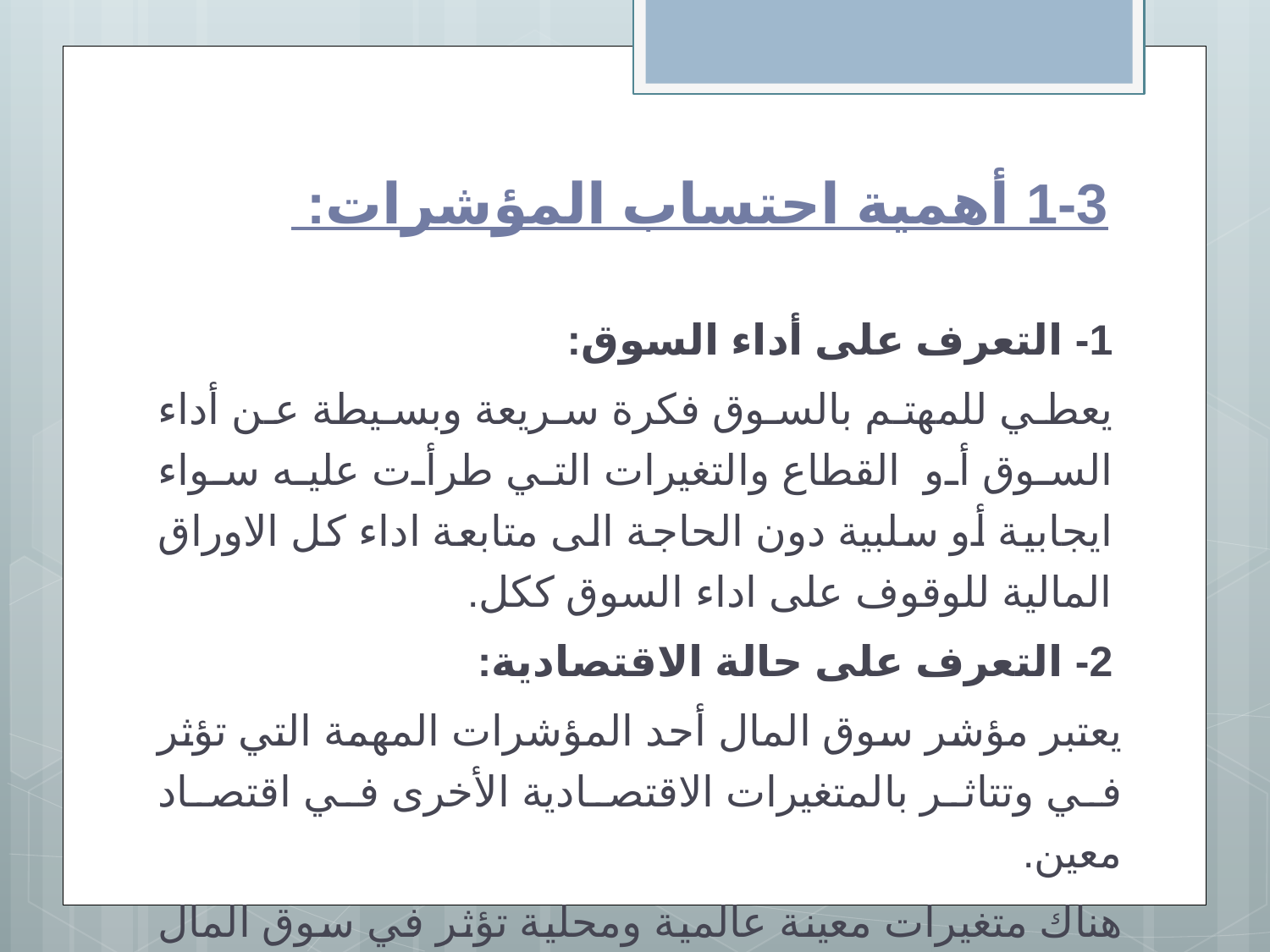

# 1-3 أهمية احتساب المؤشرات:
1- التعرف على أداء السوق:
يعطي للمهتم بالسوق فكرة سريعة وبسيطة عن أداء السوق أو  القطاع والتغيرات التي طرأت عليه سواء ايجابية أو سلبية دون الحاجة الى متابعة اداء كل الاوراق المالية للوقوف على اداء السوق ككل.
2- التعرف على حالة الاقتصادية:
يعتبر مؤشر سوق المال أحد المؤشرات المهمة التي تؤثر في وتتاثر بالمتغيرات الاقتصادية الأخرى في اقتصاد معين.
هناك متغيرات معينة عالمية ومحلية تؤثر في سوق المال وتتاثر به.